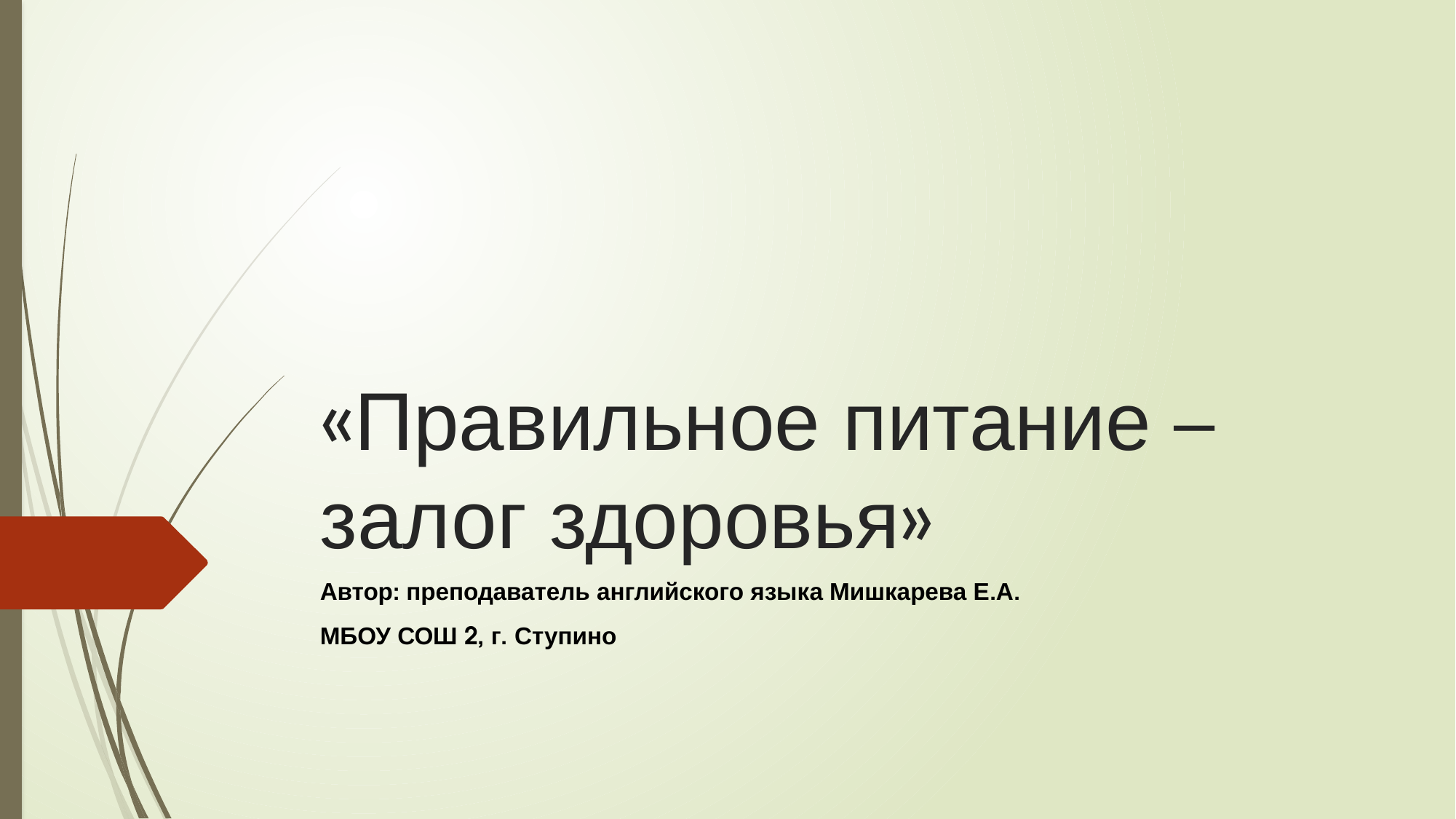

# «Правильное питание – залог здоровья»
Автор: преподаватель английского языка Мишкарева Е.А.
МБОУ СОШ 2, г. Ступино